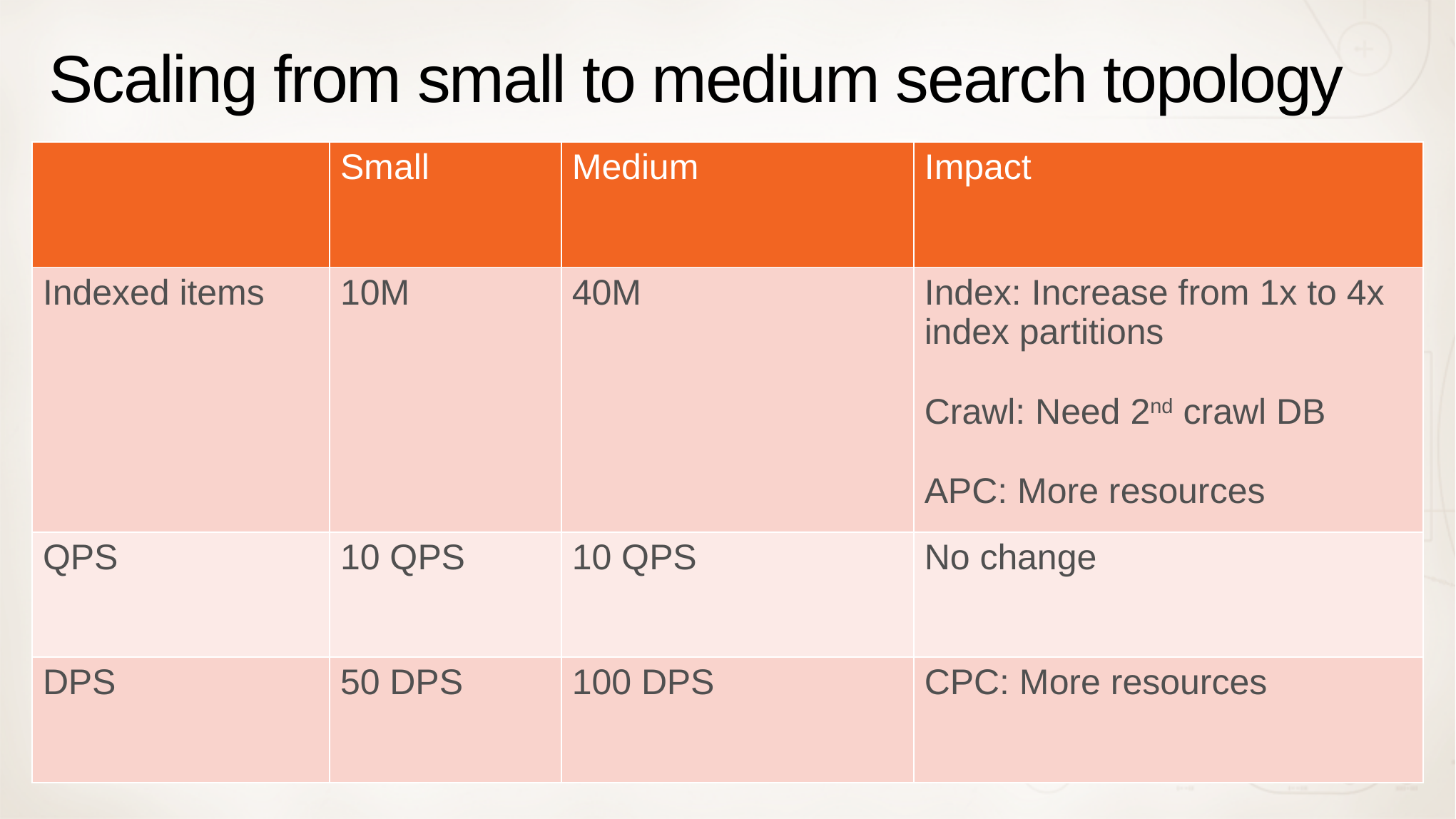

# Scaling from small to medium search topology
|  | Small | Medium | Impact |
| --- | --- | --- | --- |
| Indexed items | 10M | 40M | Index: Increase from 1x to 4x index partitions Crawl: Need 2nd crawl DB APC: More resources |
| QPS | 10 QPS | 10 QPS | No change |
| DPS | 50 DPS | 100 DPS | CPC: More resources |